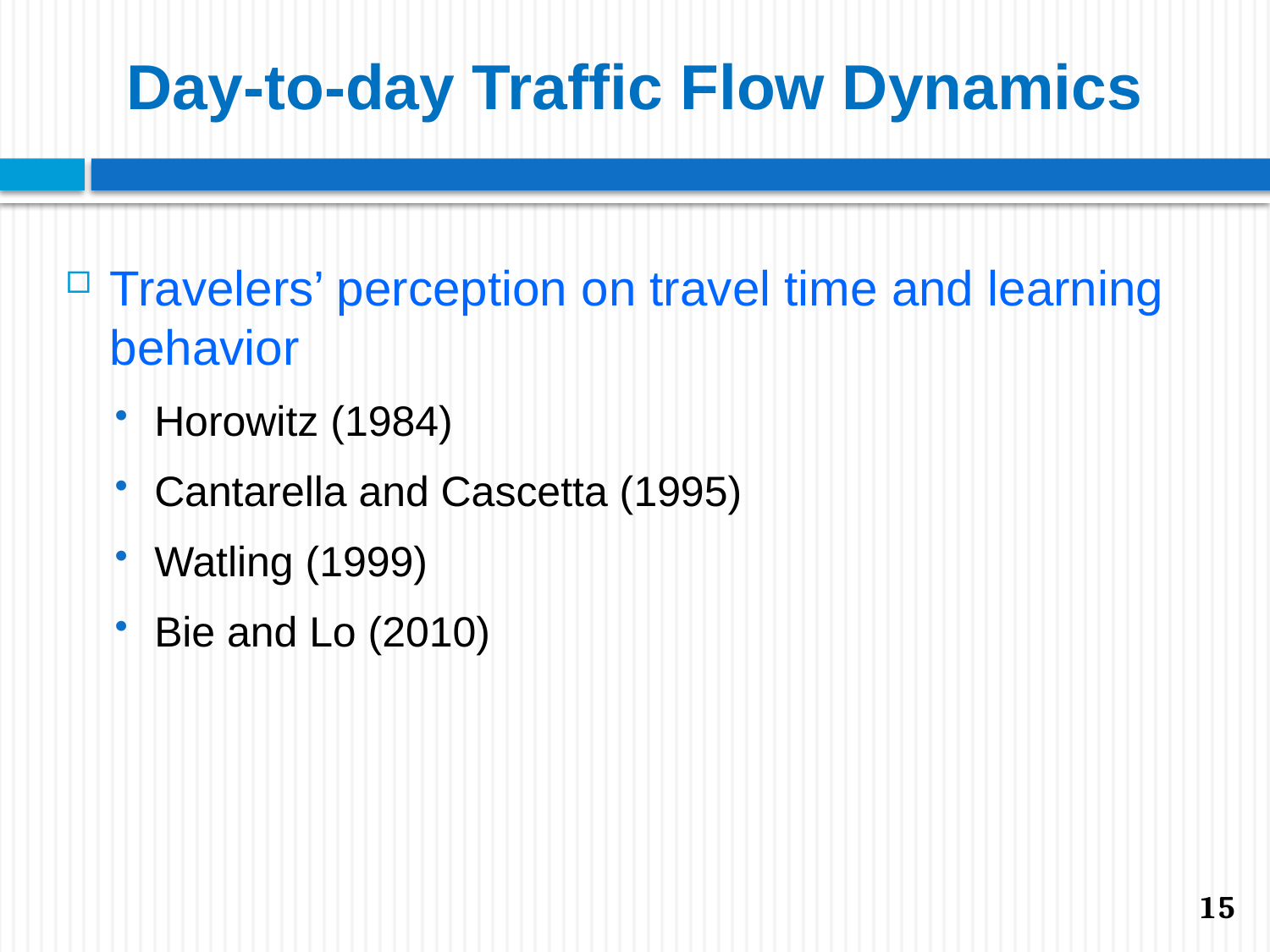

Day-to-day Traffic Flow Dynamics

Travelers’ perception on travel time and learning behavior
Horowitz (1984)
Cantarella and Cascetta (1995)
Watling (1999)
Bie and Lo (2010)
15